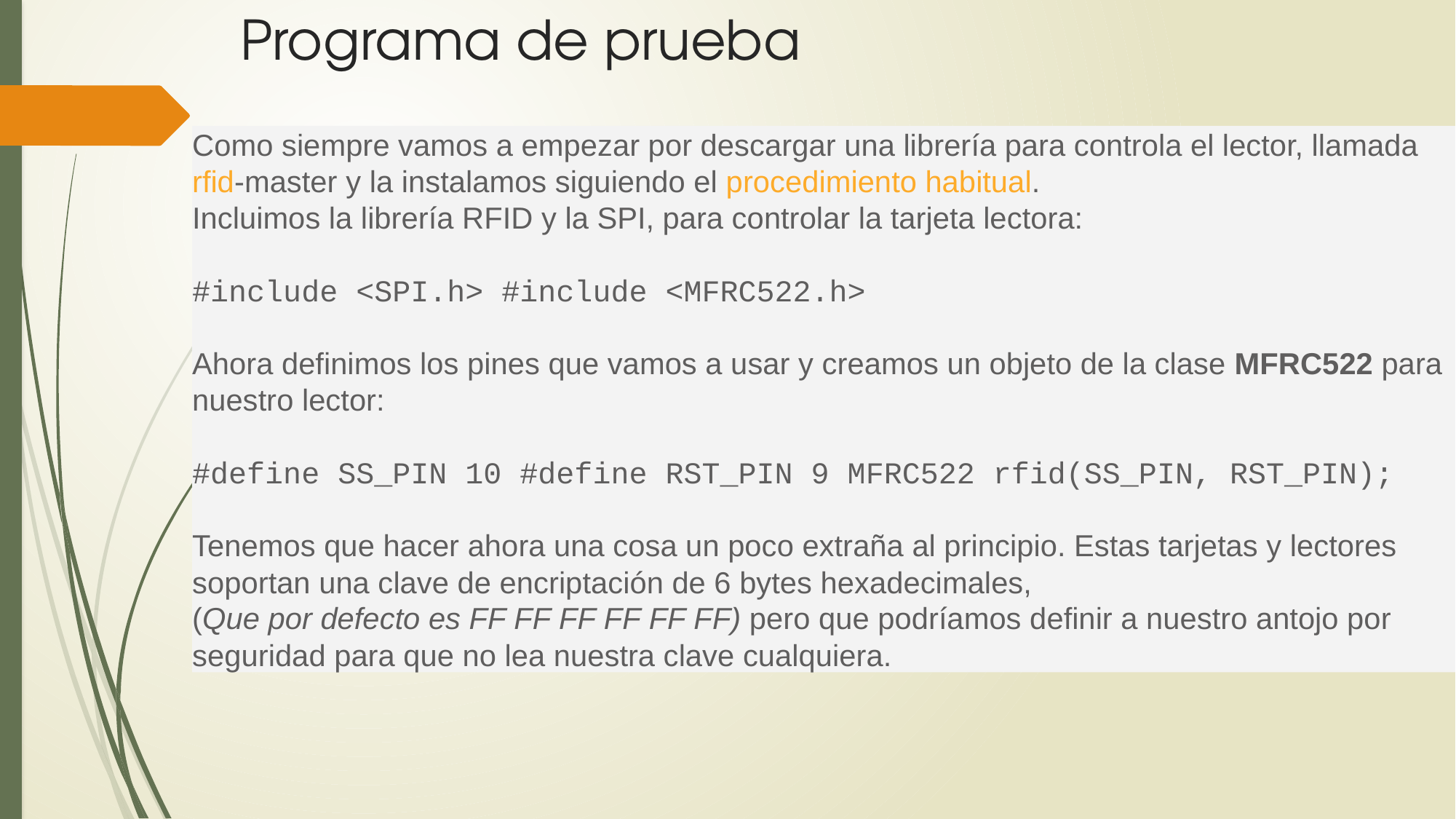

# Programa de prueba
Como siempre vamos a empezar por descargar una librería para controla el lector, llamada rfid-master y la instalamos siguiendo el procedimiento habitual.
Incluimos la librería RFID y la SPI, para controlar la tarjeta lectora:

#include <SPI.h> #include <MFRC522.h>

Ahora definimos los pines que vamos a usar y creamos un objeto de la clase MFRC522 para nuestro lector:

#define SS_PIN 10 #define RST_PIN 9 MFRC522 rfid(SS_PIN, RST_PIN);

Tenemos que hacer ahora una cosa un poco extraña al principio. Estas tarjetas y lectores soportan una clave de encriptación de 6 bytes hexadecimales,
(Que por defecto es FF FF FF FF FF FF) pero que podríamos definir a nuestro antojo por seguridad para que no lea nuestra clave cualquiera.